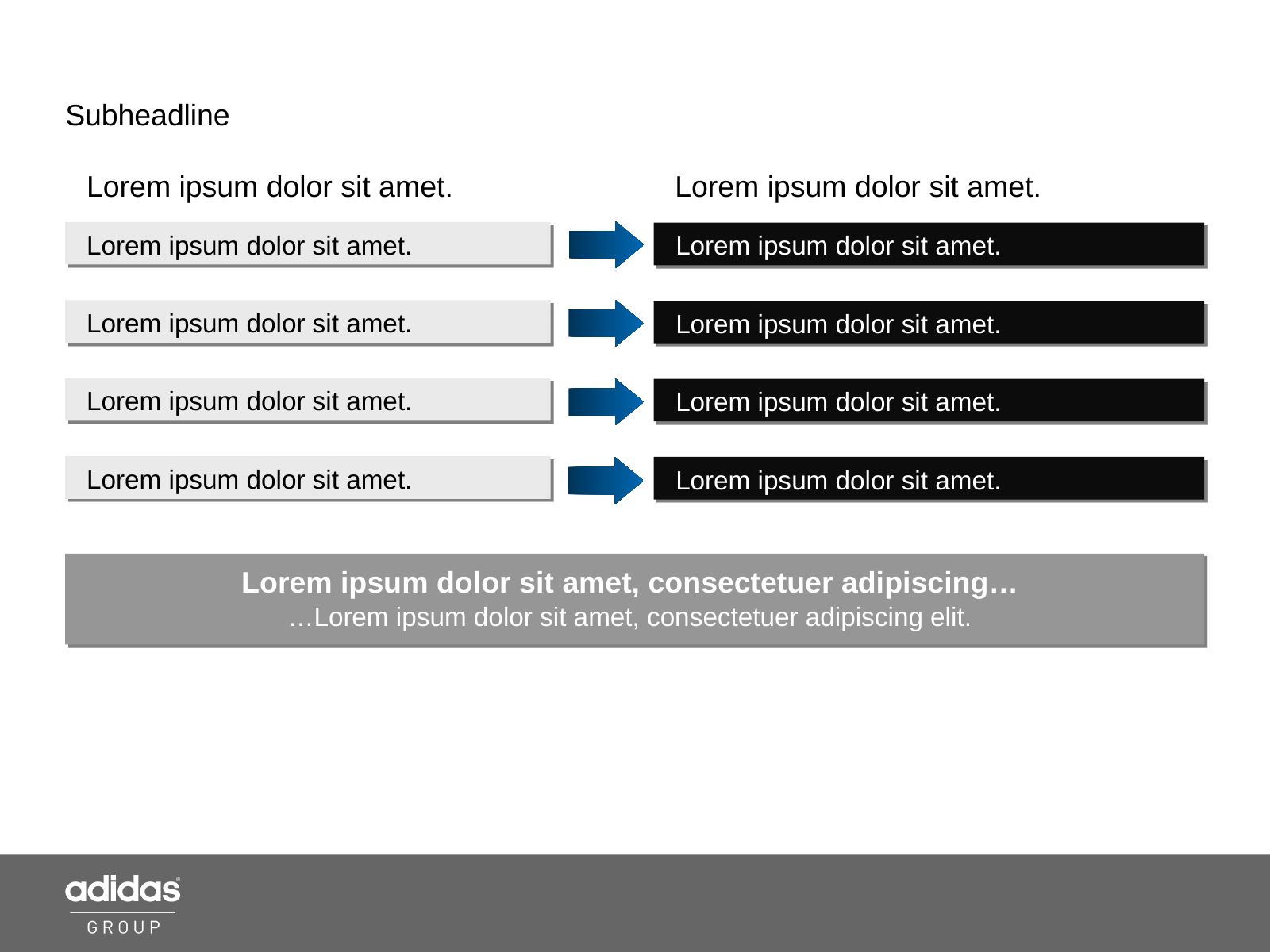

#
Subheadline
Lorem ipsum dolor sit amet.
Lorem ipsum dolor sit amet.

Lorem ipsum dolor sit amet.
Lorem ipsum dolor sit amet.

Lorem ipsum dolor sit amet.
Lorem ipsum dolor sit amet.

Lorem ipsum dolor sit amet.
Lorem ipsum dolor sit amet.

Lorem ipsum dolor sit amet.
Lorem ipsum dolor sit amet.

Lorem ipsum dolor sit amet, consectetuer adipiscing…
…Lorem ipsum dolor sit amet, consectetuer adipiscing elit.